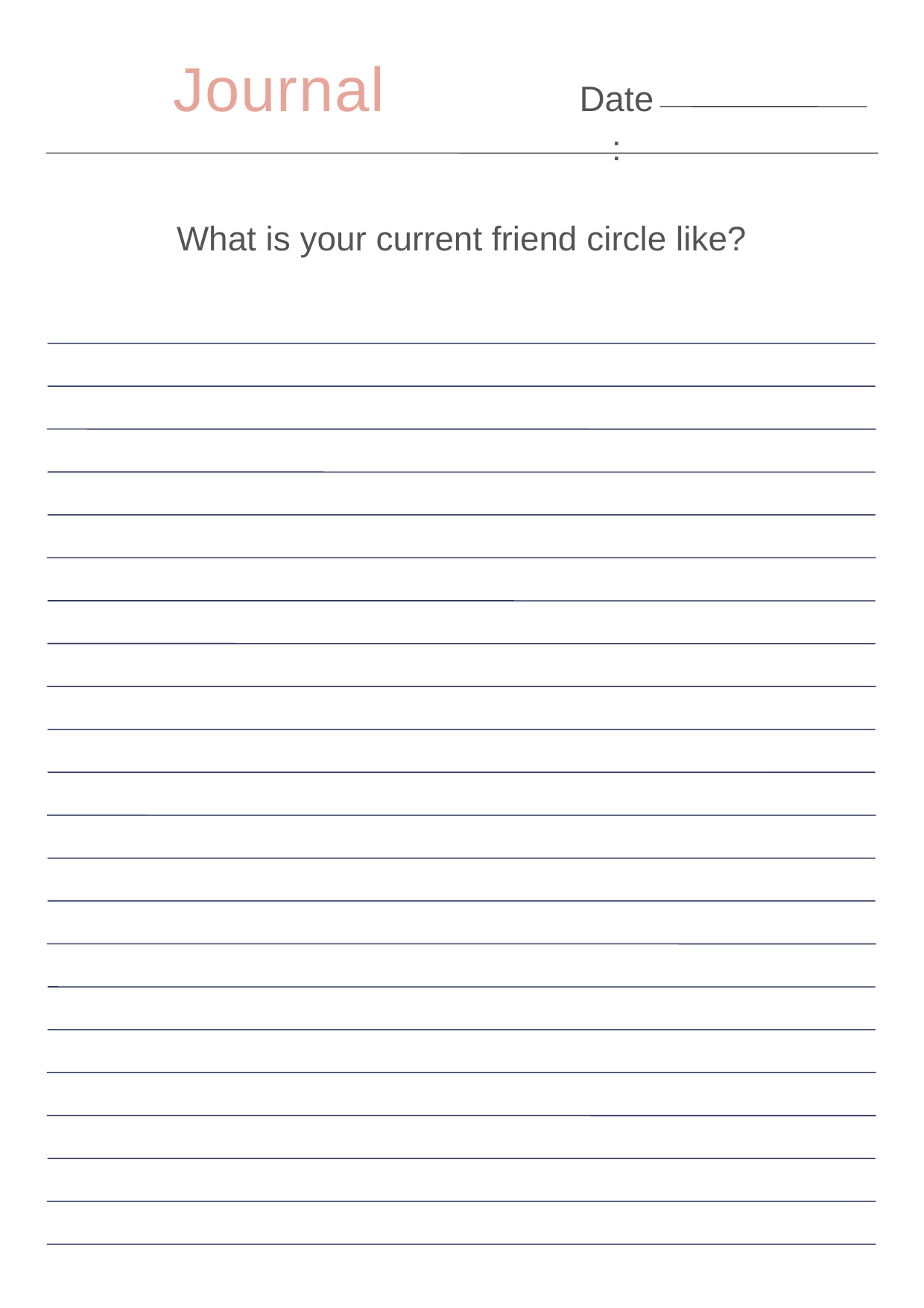

Journal
Date:

What is your current friend circle like?